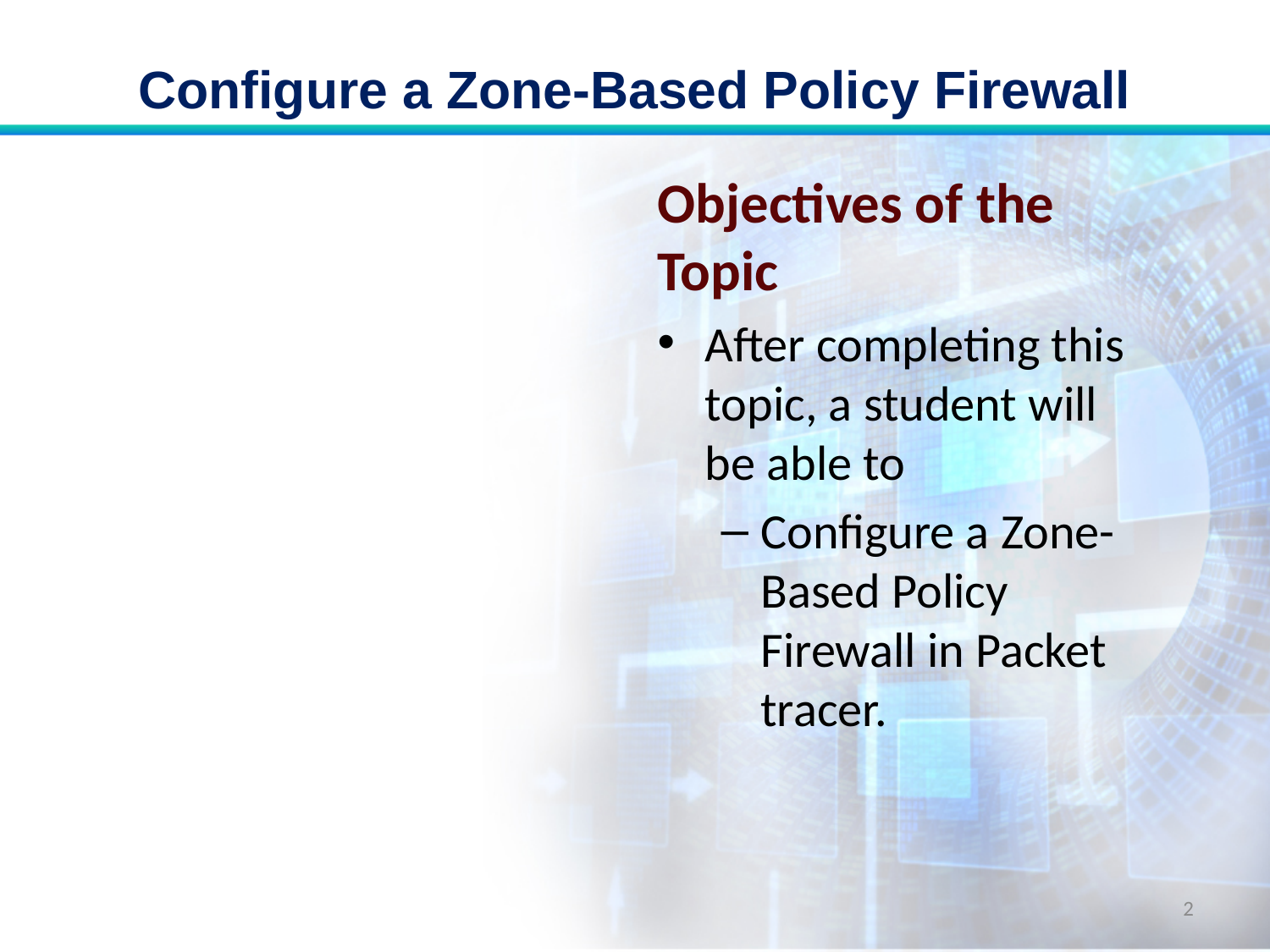

# Configure a Zone-Based Policy Firewall
Objectives of the Topic
After completing this topic, a student will be able to
Configure a Zone-Based Policy Firewall in Packet tracer.
2